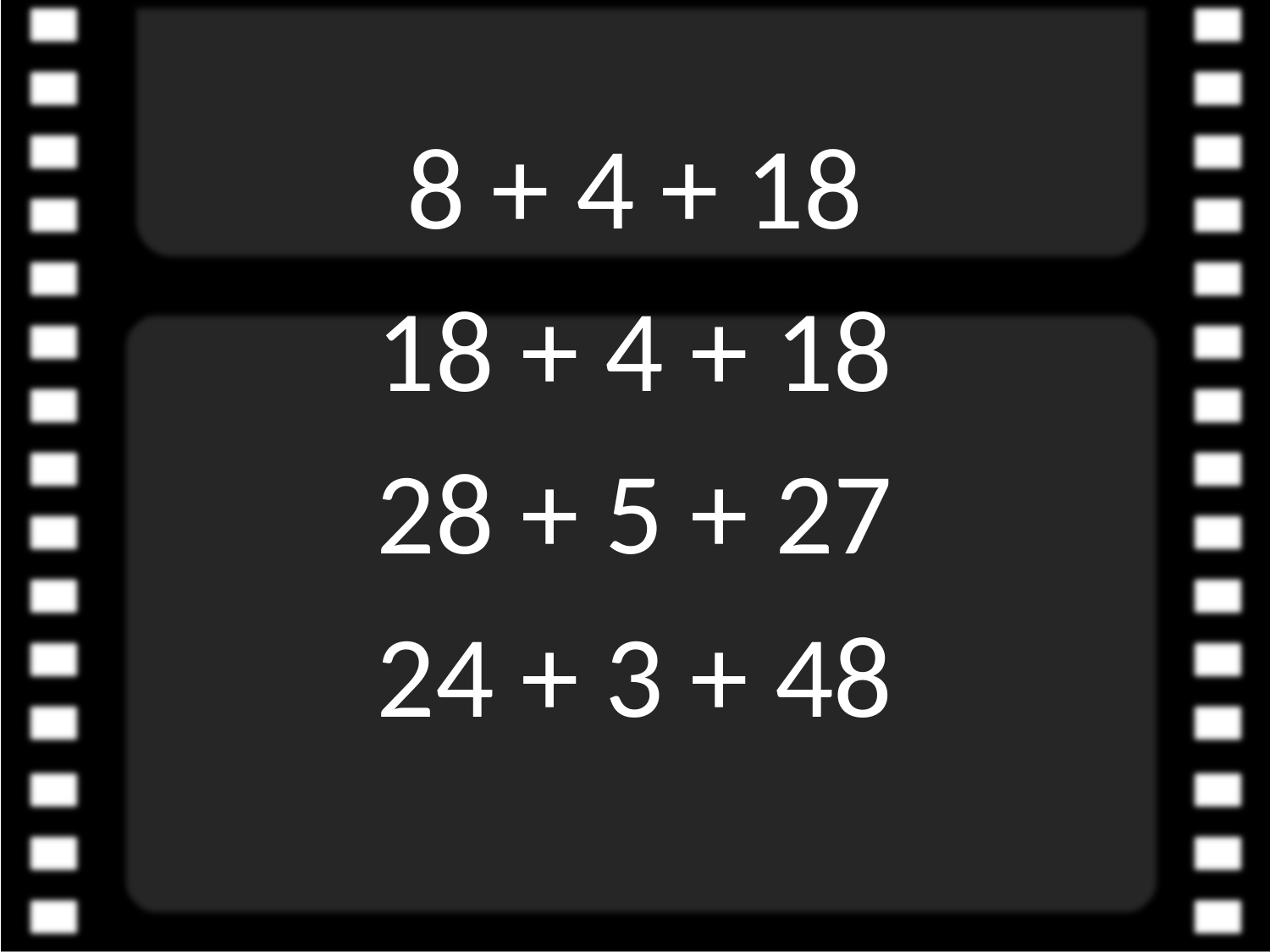

8 + 4 + 18
18 + 4 + 18
28 + 5 + 27
24 + 3 + 48